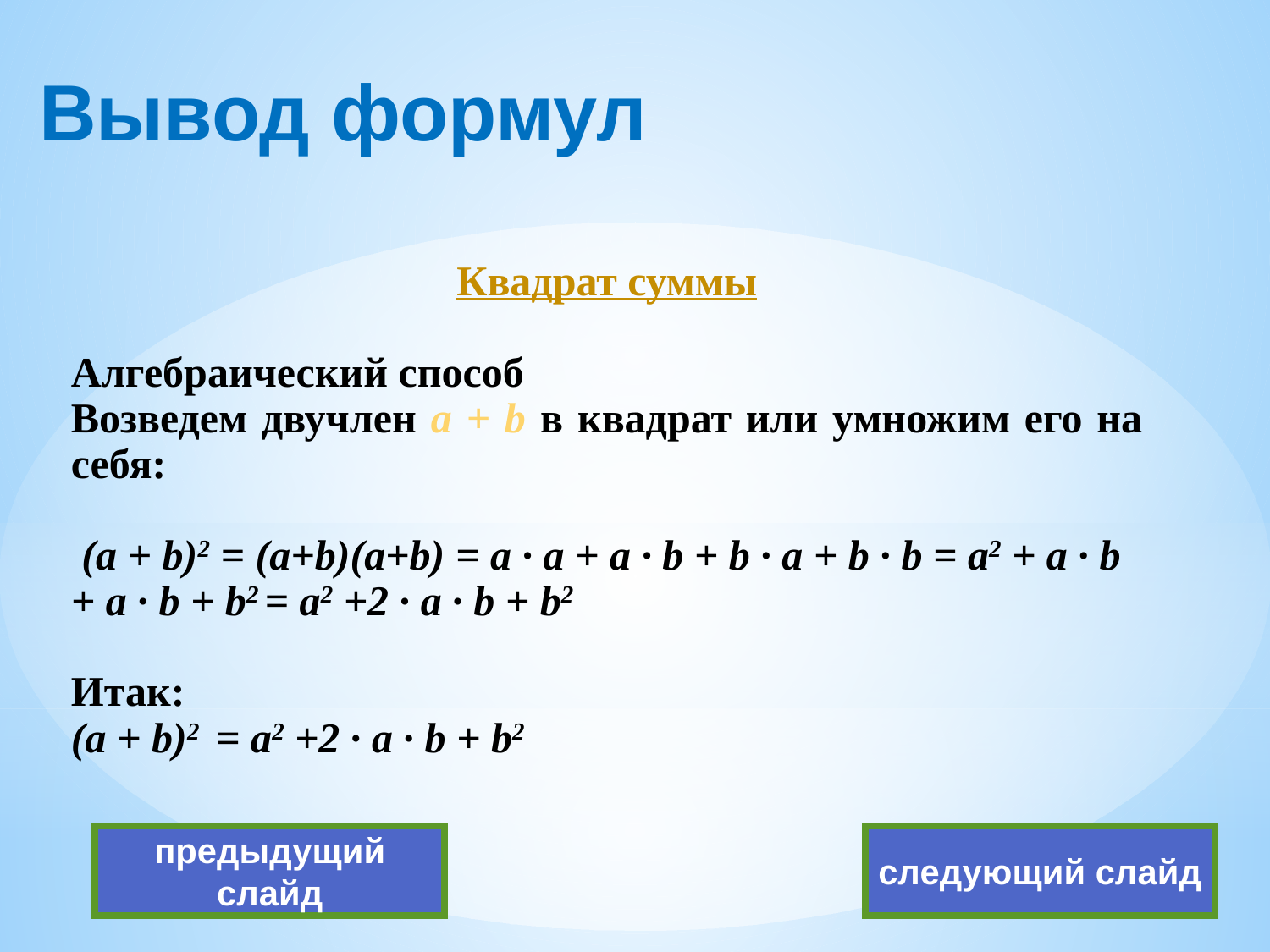

# Вывод формул
Квадрат суммы

Алгебраический способ
Возведем двучлен a + b в квадрат или умножим его на себя:
 (a + b)2 = (a+b)(a+b) = a ∙ a + a ∙ b + b ∙ a + b ∙ b = a2 + a ∙ b + a ∙ b + b2 = a2 +2 ∙ a ∙ b + b2

Итак:
(a + b)2  = a2 +2 ∙ a ∙ b + b2
предыдущий слайд
следующий слайд